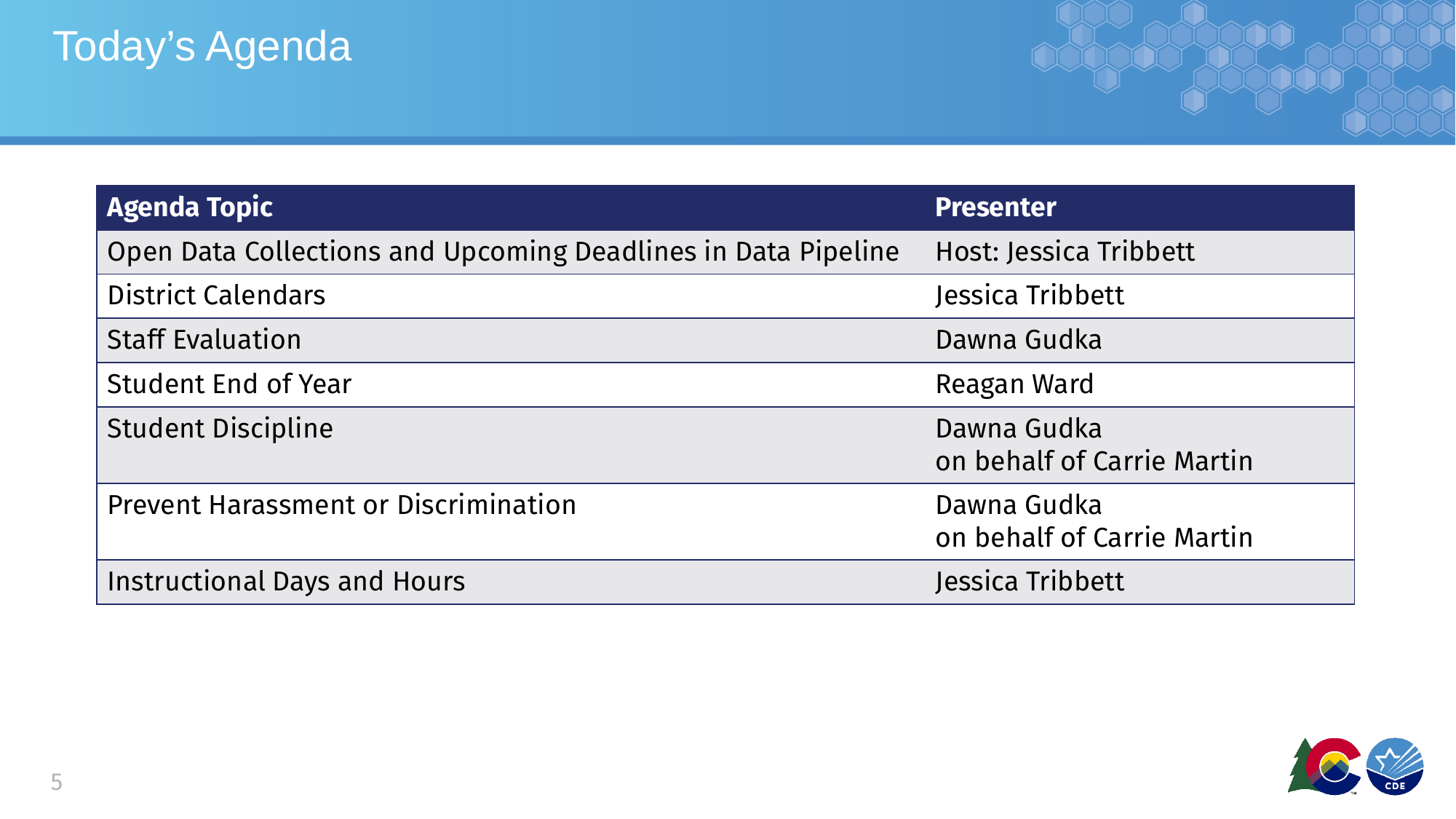

# Today’s Agenda
| Agenda Topic | Presenter |
| --- | --- |
| Open Data Collections and Upcoming Deadlines in Data Pipeline | Host: Jessica Tribbett |
| District Calendars | Jessica Tribbett |
| Staff Evaluation | Dawna Gudka |
| Student End of Year | Reagan Ward |
| Student Discipline | Dawna Gudka on behalf of Carrie Martin |
| Prevent Harassment or Discrimination | Dawna Gudka on behalf of Carrie Martin |
| Instructional Days and Hours | Jessica Tribbett |
5